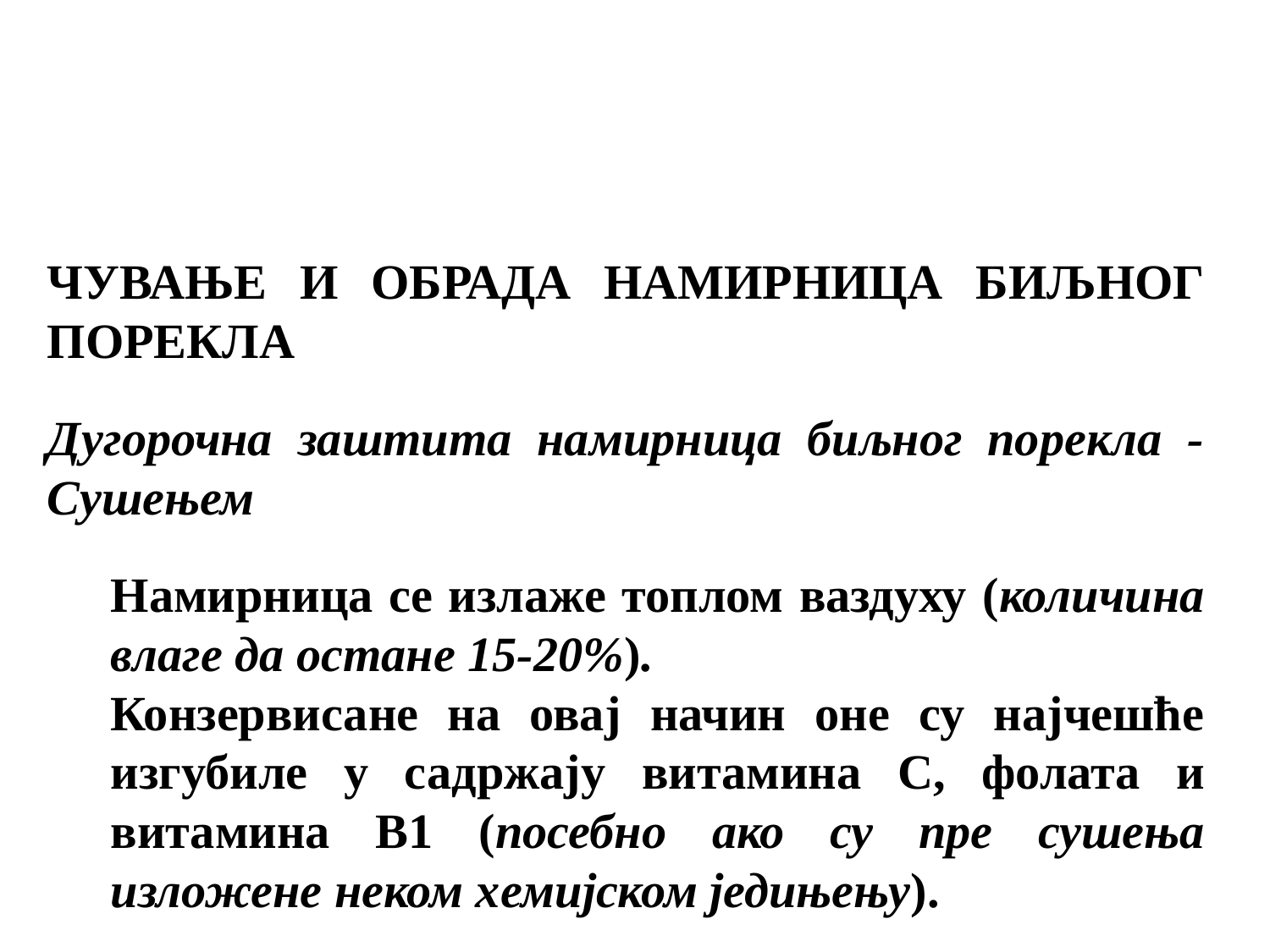

ЧУВАЊЕ И ОБРАДА НАМИРНИЦА БИЉНОГ ПОРЕКЛА

Дугорочна заштита намирница биљног порекла - Сушењем

Намирница се излаже топлом ваздуху (количина влаге да остане 15-20%).
Конзервисане на овај начин оне су најчешће изгубиле у садржају витамина С, фолата и витамина В1 (посебно ако су пре сушења изложене неком хемијском једињењу).